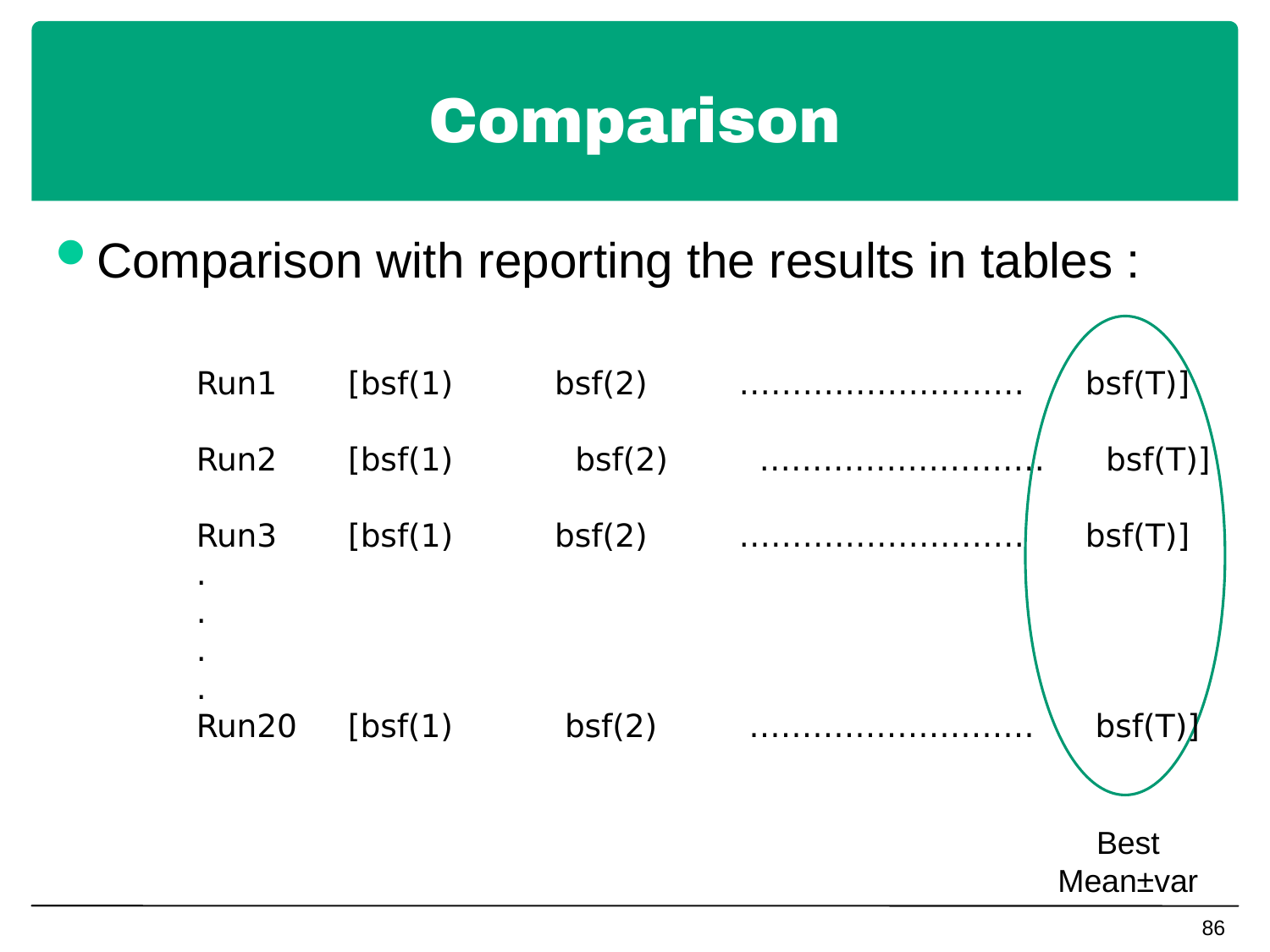

# Comparison
Comparison with reporting the results in tables :

Run1       [bsf(1)          bsf(2)         ………………………      bsf(T)]

Run2       [bsf(1)            bsf(2)         ………………………      bsf(T)]

Run3       [bsf(1)          bsf(2)         ………………………      bsf(T)]
.
.
.
.
Run20     [bsf(1)           bsf(2)         ………………………      bsf(T)]

Best
Mean±var
86